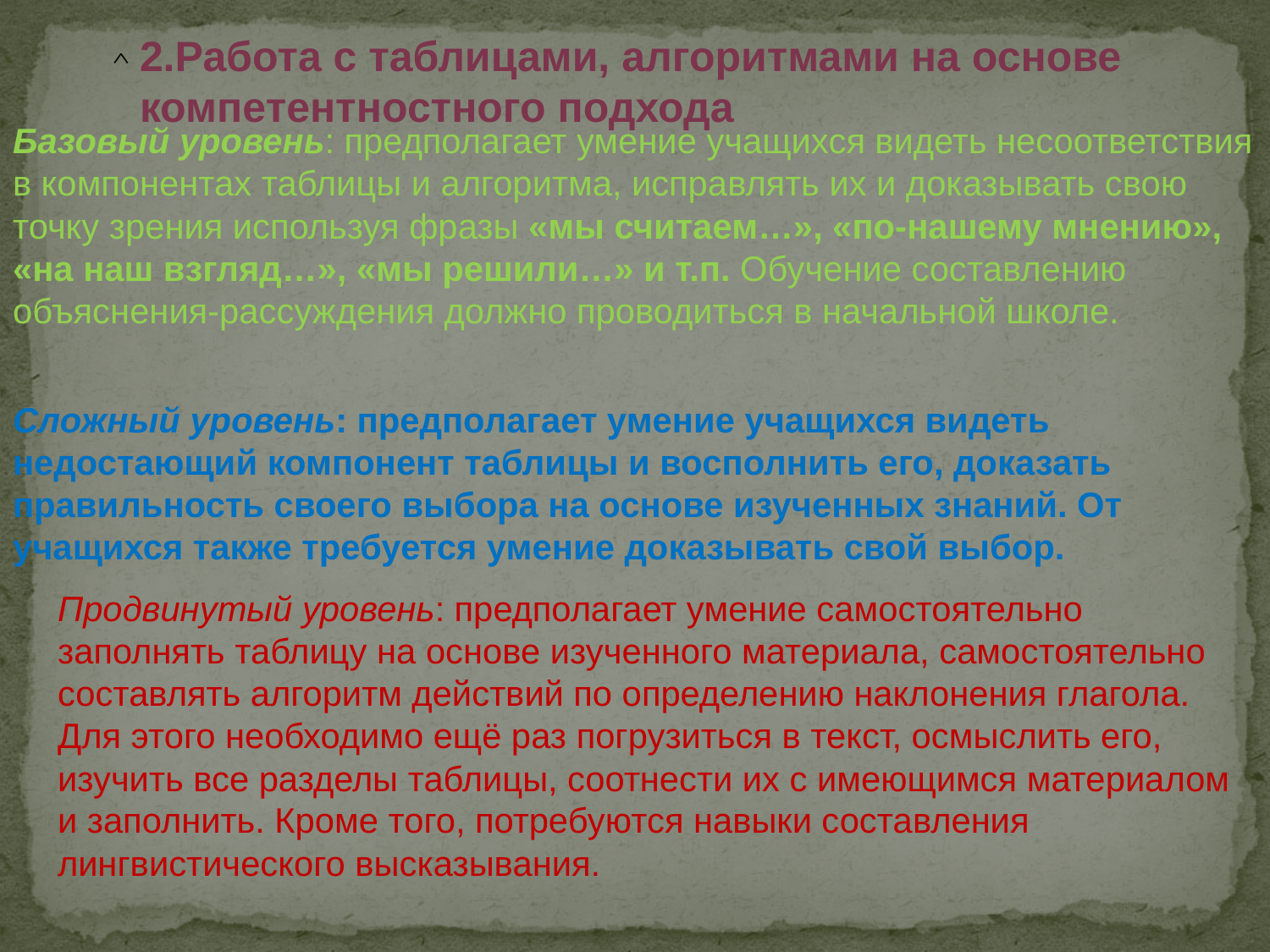

2.Работа с таблицами, алгоритмами на основе компетентностного подхода

Базовый уровень: предполагает умение учащихся видеть несоответствия в компонентах таблицы и алгоритма, исправлять их и доказывать свою точку зрения используя фразы «мы считаем…», «по-нашему мнению», «на наш взгляд…», «мы решили…» и т.п. Обучение составлению объяснения-рассуждения должно проводиться в начальной школе.
Сложный уровень: предполагает умение учащихся видеть недостающий компонент таблицы и восполнить его, доказать правильность своего выбора на основе изученных знаний. От учащихся также требуется умение доказывать свой выбор.

Продвинутый уровень: предполагает умение самостоятельно заполнять таблицу на основе изученного материала, самостоятельно составлять алгоритм действий по определению наклонения глагола. Для этого необходимо ещё раз погрузиться в текст, осмыслить его, изучить все разделы таблицы, соотнести их с имеющимся материалом и заполнить. Кроме того, потребуются навыки составления лингвистического высказывания.